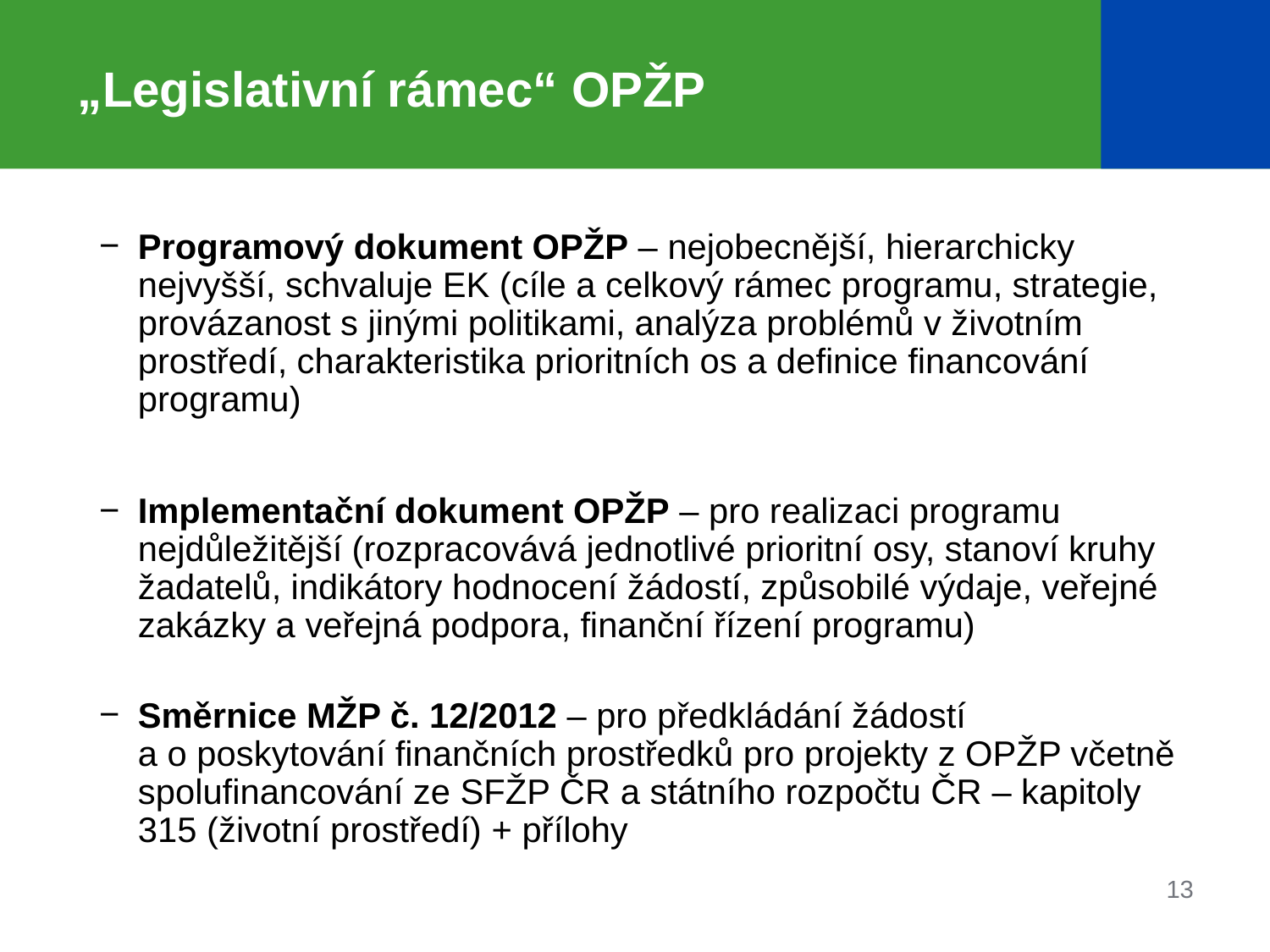

# „Legislativní rámec“ OPŽP
Programový dokument OPŽP – nejobecnější, hierarchicky nejvyšší, schvaluje EK (cíle a celkový rámec programu, strategie, provázanost s jinými politikami, analýza problémů v životním prostředí, charakteristika prioritních os a definice financování programu)

Implementační dokument OPŽP – pro realizaci programu nejdůležitější (rozpracovává jednotlivé prioritní osy, stanoví kruhy žadatelů, indikátory hodnocení žádostí, způsobilé výdaje, veřejné zakázky a veřejná podpora, finanční řízení programu)

Směrnice MŽP č. 12/2012 – pro předkládání žádostí
a o poskytování finančních prostředků pro projekty z OPŽP včetně spolufinancování ze SFŽP ČR a státního rozpočtu ČR – kapitoly 315 (životní prostředí) + přílohy

13